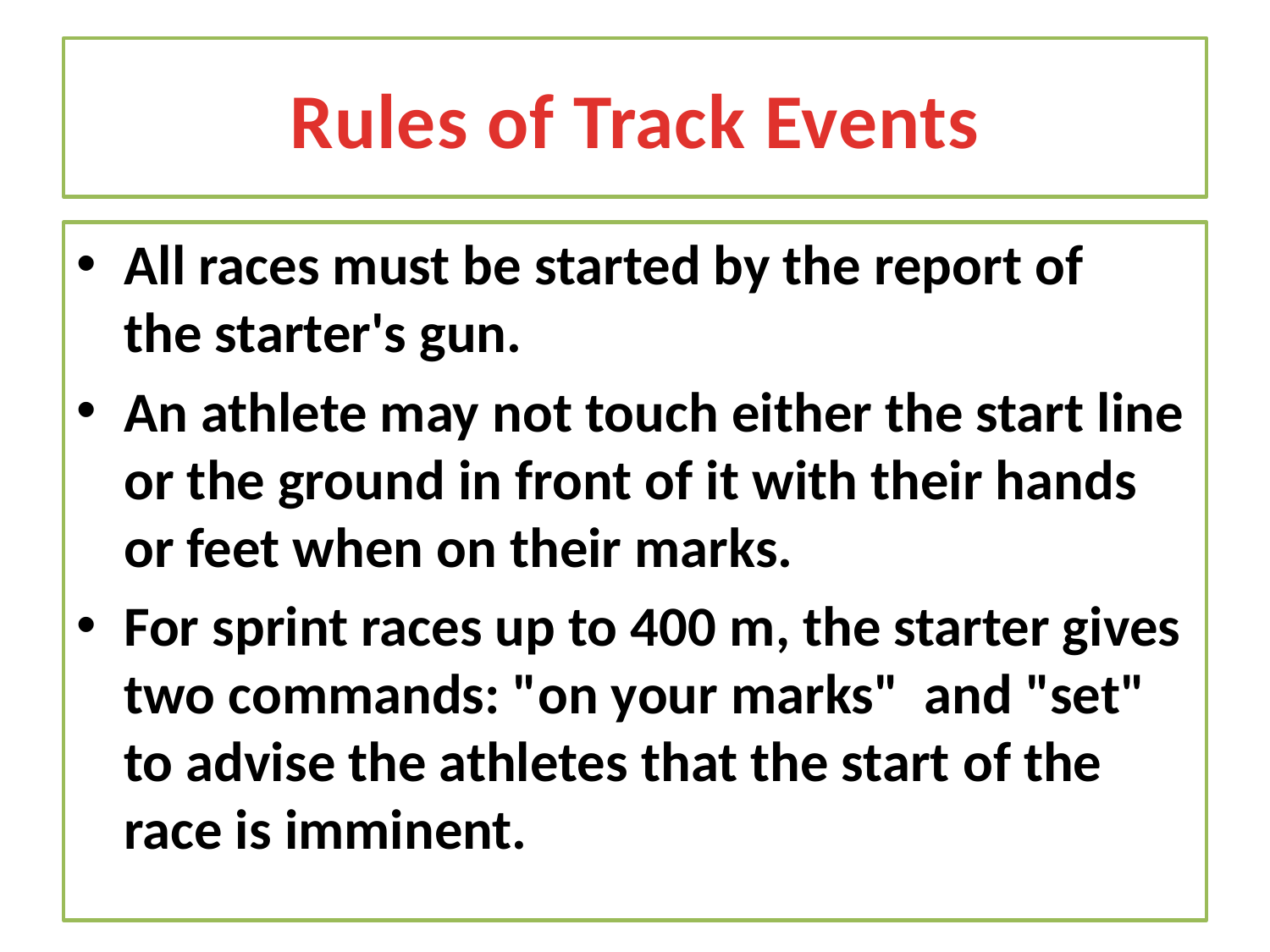

# Rules of Track Events
All races must be started by the report of the starter's gun.
An athlete may not touch either the start line or the ground in front of it with their hands or feet when on their marks.
For sprint races up to 400 m, the starter gives two commands: "on your marks"  and "set" to advise the athletes that the start of the race is imminent.